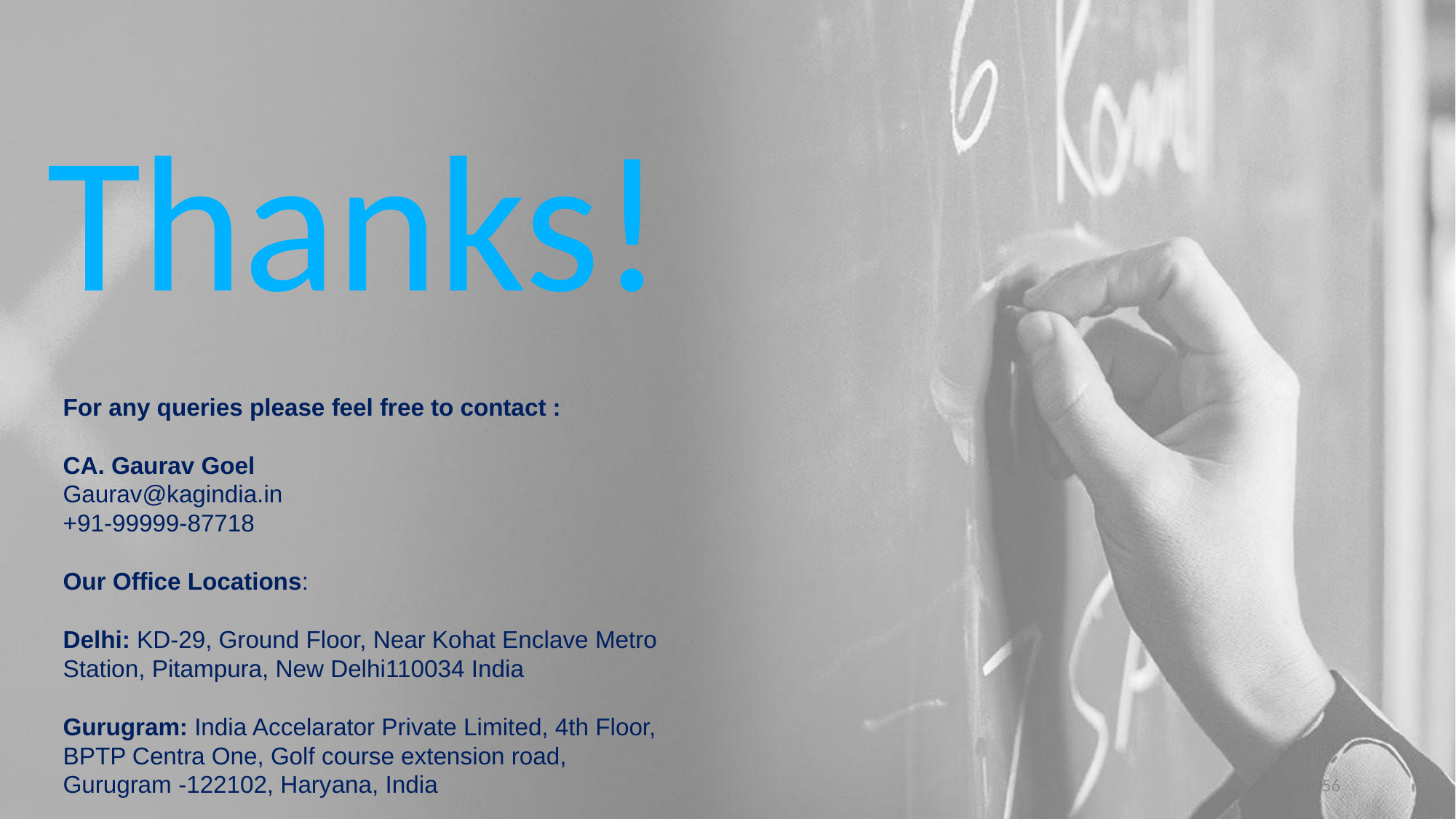

Thanks!
For any queries please feel free to contact :

CA. Gaurav Goel
Gaurav@kagindia.in
+91-99999-87718

Our Office Locations:

Delhi: KD-29, Ground Floor, Near Kohat Enclave Metro Station, Pitampura, New Delhi110034 India

Gurugram: India Accelarator Private Limited, 4th Floor, BPTP Centra One, Golf course extension road,
Gurugram -122102, Haryana, India

56